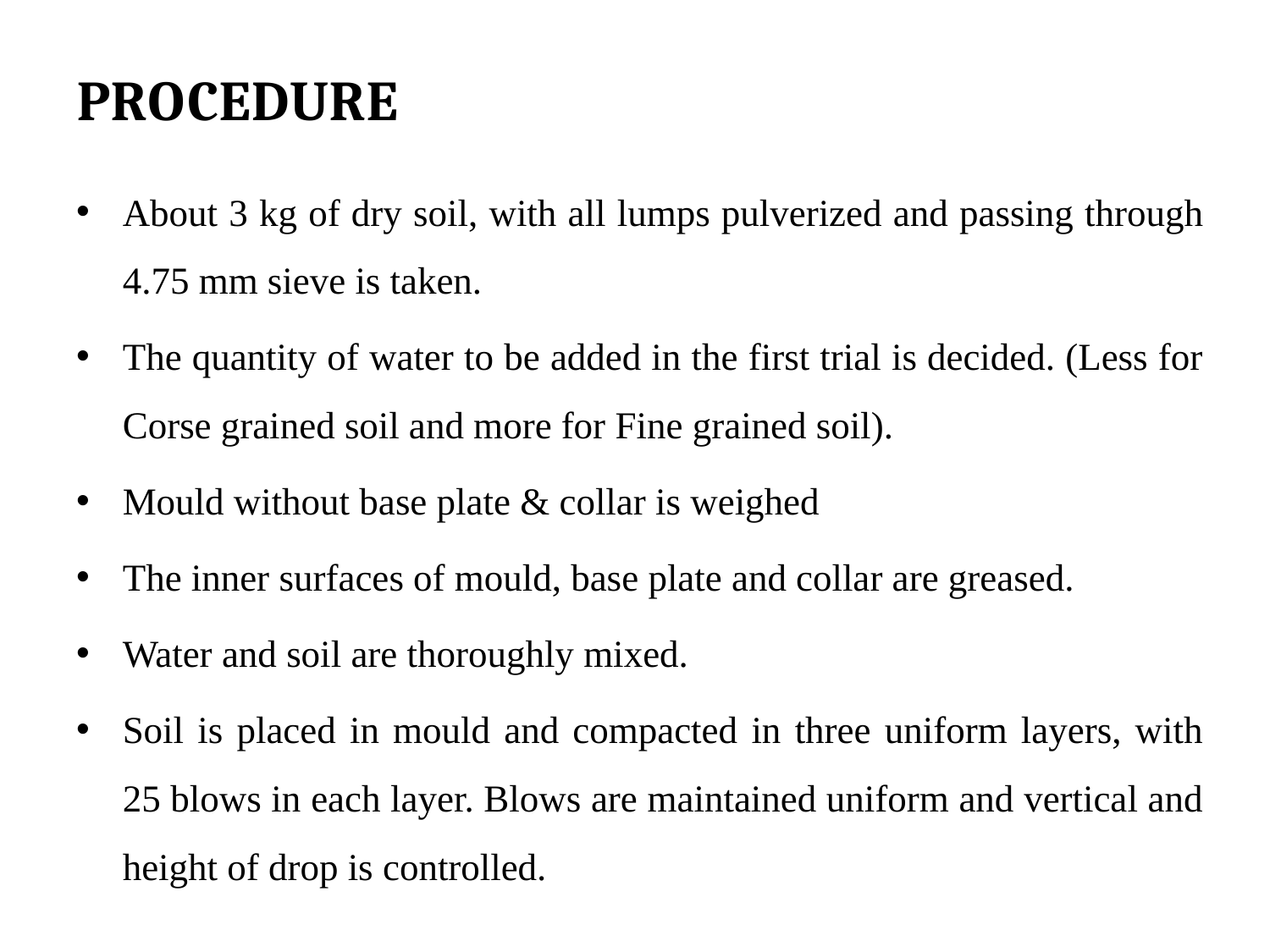

# PROCEDURE
About 3 kg of dry soil, with all lumps pulverized and passing through 4.75 mm sieve is taken.
The quantity of water to be added in the first trial is decided. (Less for Corse grained soil and more for Fine grained soil).
Mould without base plate & collar is weighed
The inner surfaces of mould, base plate and collar are greased.
Water and soil are thoroughly mixed.
Soil is placed in mould and compacted in three uniform layers, with 25 blows in each layer. Blows are maintained uniform and vertical and height of drop is controlled.